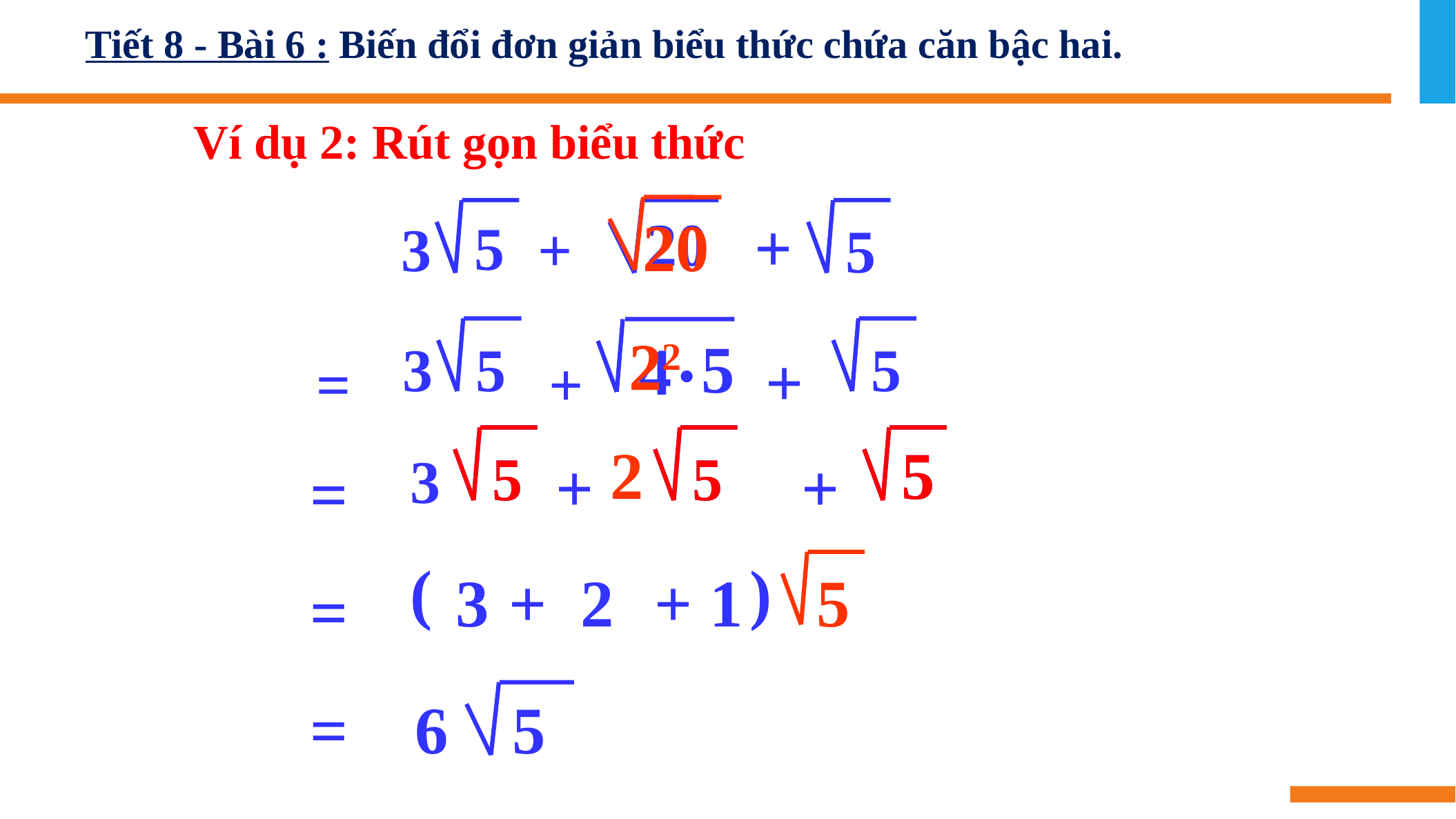

Tiết 8 - Bài 6 : Biến đổi đơn giản biểu thức chứa căn bậc hai.

Ví dụ 2: Rút gọn biểu thức

20
3       +            +

5

5

20
.
5

5
3

5
 =             +            +
22

4

5

5
2

5

5

5

5
3
+
+
=
(                   )

5
=
3
 +  2
 + 1
=    6

5